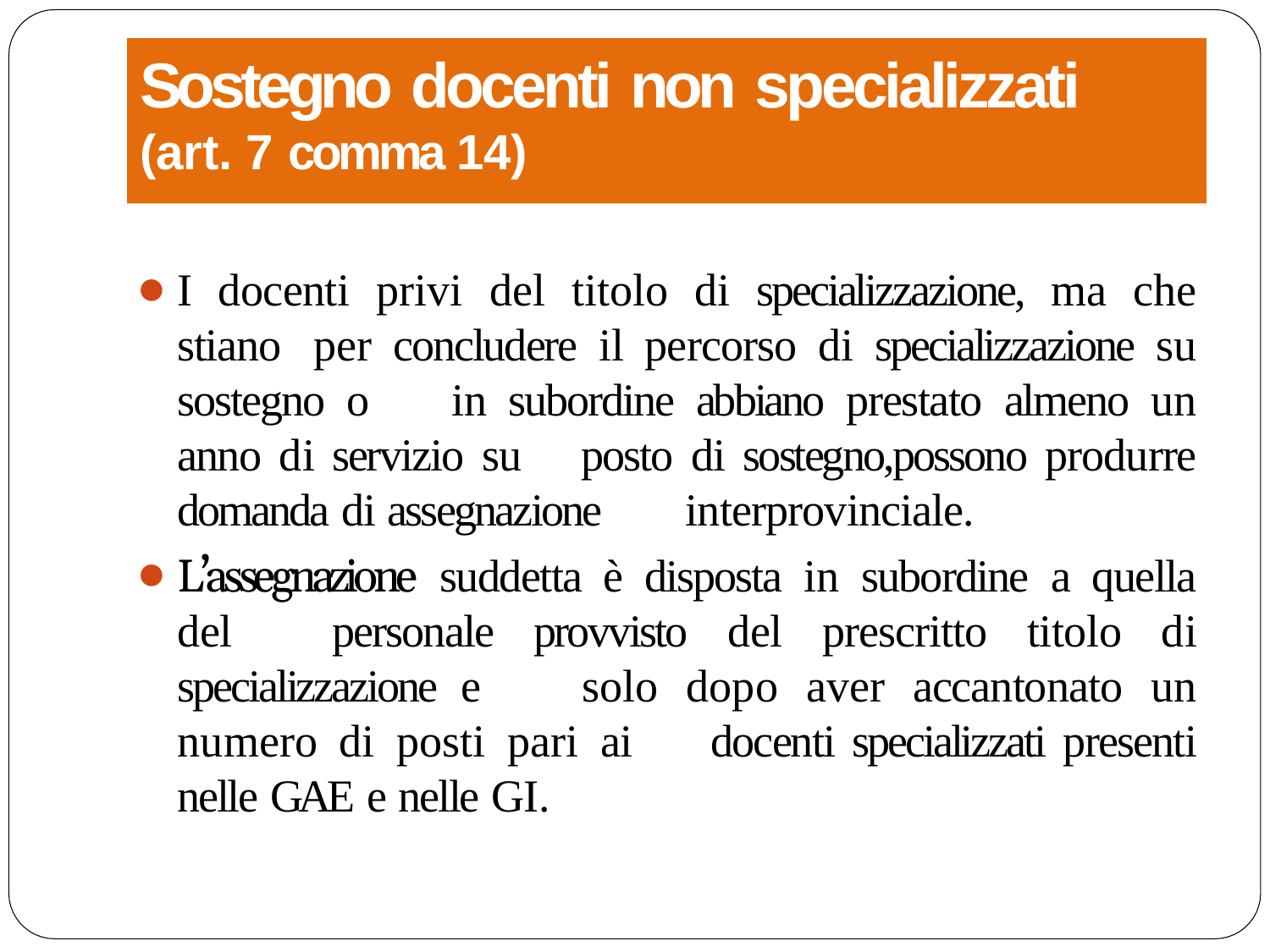

# Sostegno docenti non specializzati (art. 7 comma 14)
I docenti privi del titolo di specializzazione, ma che stiano 	per concludere il percorso di specializzazione su sostegno o 	in subordine abbiano prestato almeno un anno di servizio su 	posto di sostegno,possono produrre domanda di assegnazione 	interprovinciale.
L’assegnazione suddetta è disposta in subordine a quella del 	personale provvisto del prescritto titolo di specializzazione e 	solo dopo aver accantonato un numero di posti pari ai 	docenti specializzati presenti nelle GAE e nelle GI.